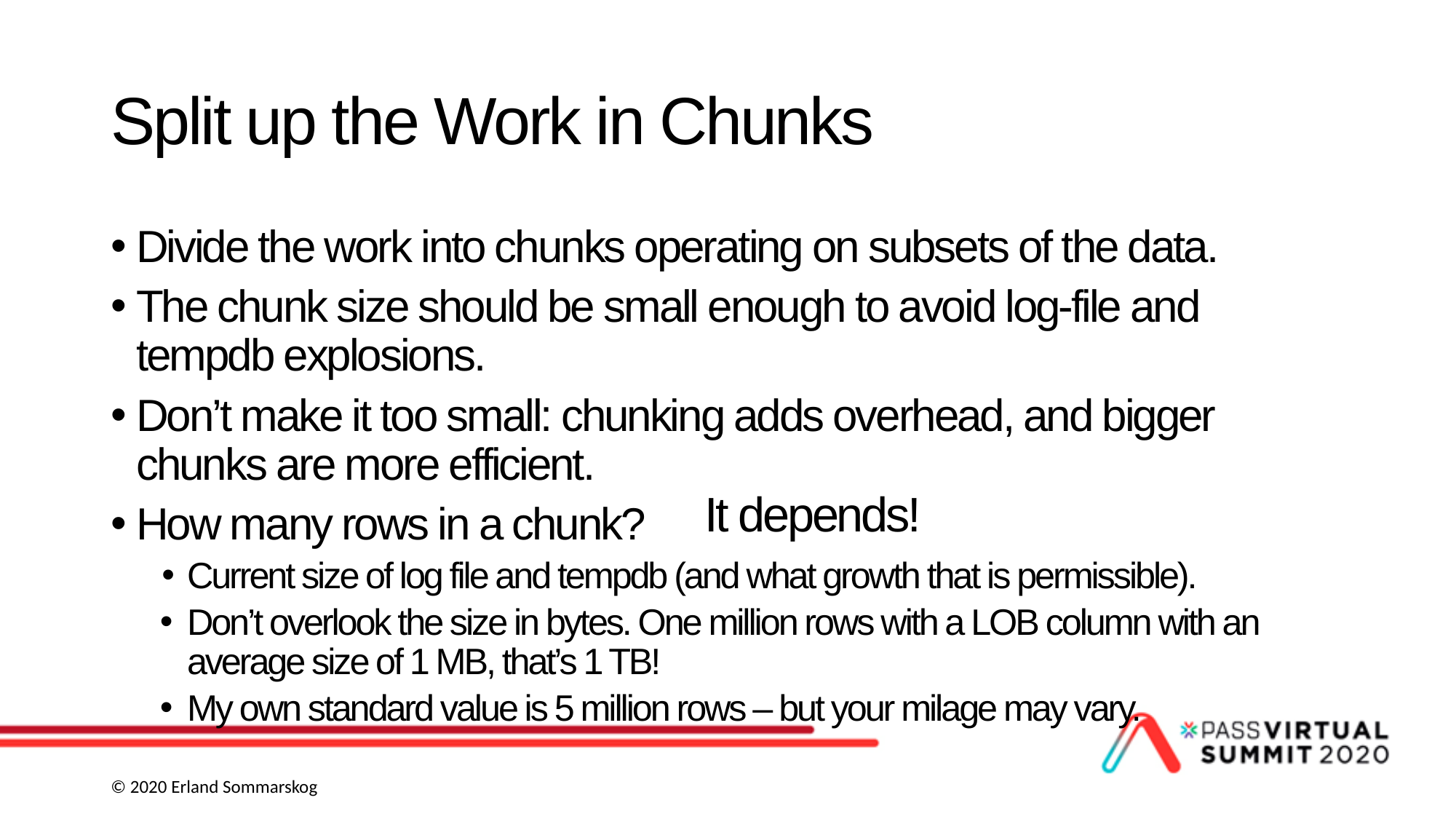

# Split up the Work in Chunks
Divide the work into chunks operating on subsets of the data.
The chunk size should be small enough to avoid log-file and tempdb explosions.
Don’t make it too small: chunking adds overhead, and bigger chunks are more efficient.
How many rows in a chunk?
Current size of log file and tempdb (and what growth that is permissible).
Don’t overlook the size in bytes. One million rows with a LOB column with an average size of 1 MB, that’s 1 TB!
My own standard value is 5 million rows – but your milage may vary.
It depends!
© 2020 Erland Sommarskog